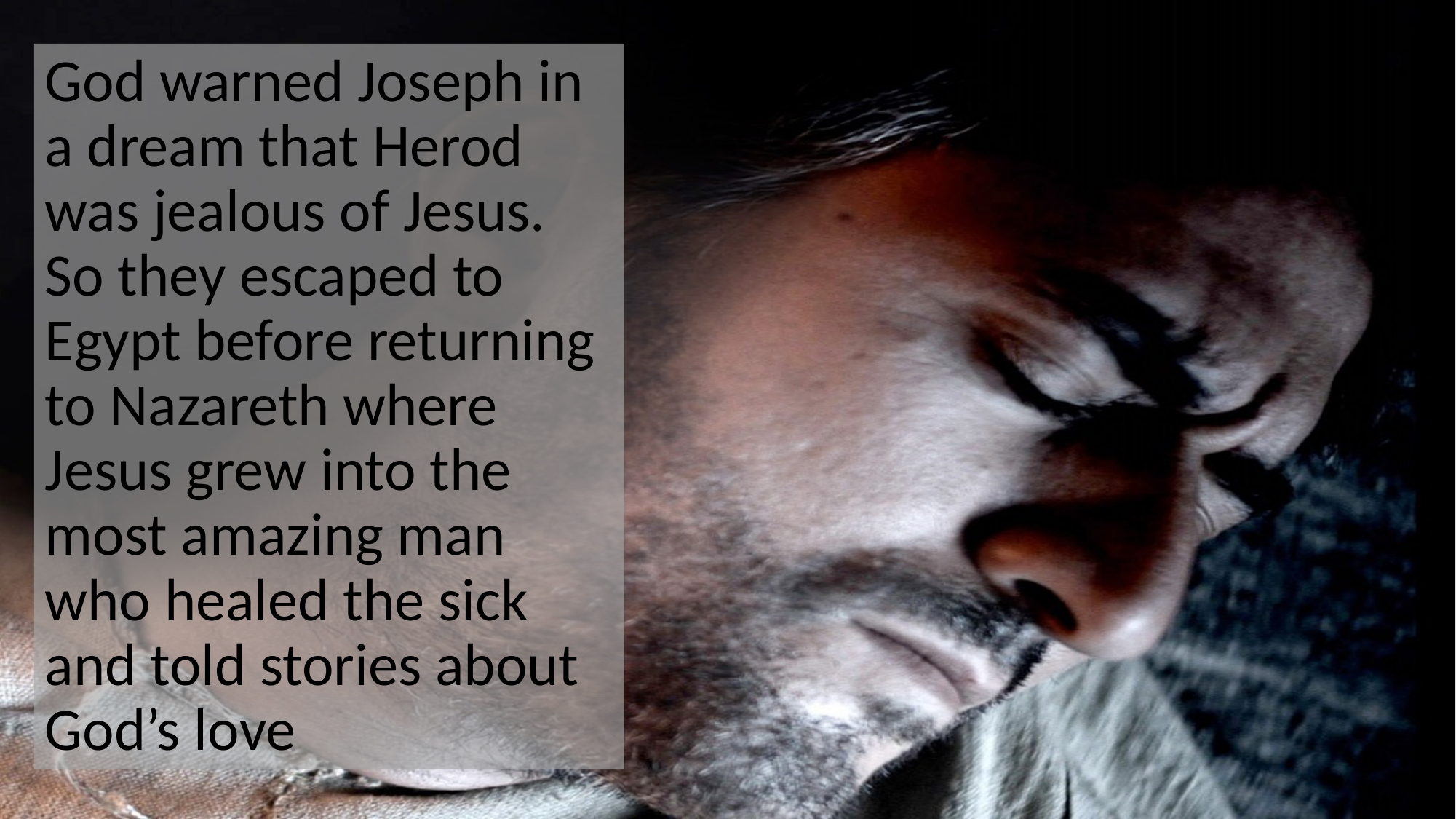

# God warned Joseph in a dream that Herod was jealous of Jesus. So they escaped to Egypt before returning to Nazareth where Jesus grew into the most amazing man who healed the sick and told stories about God’s love